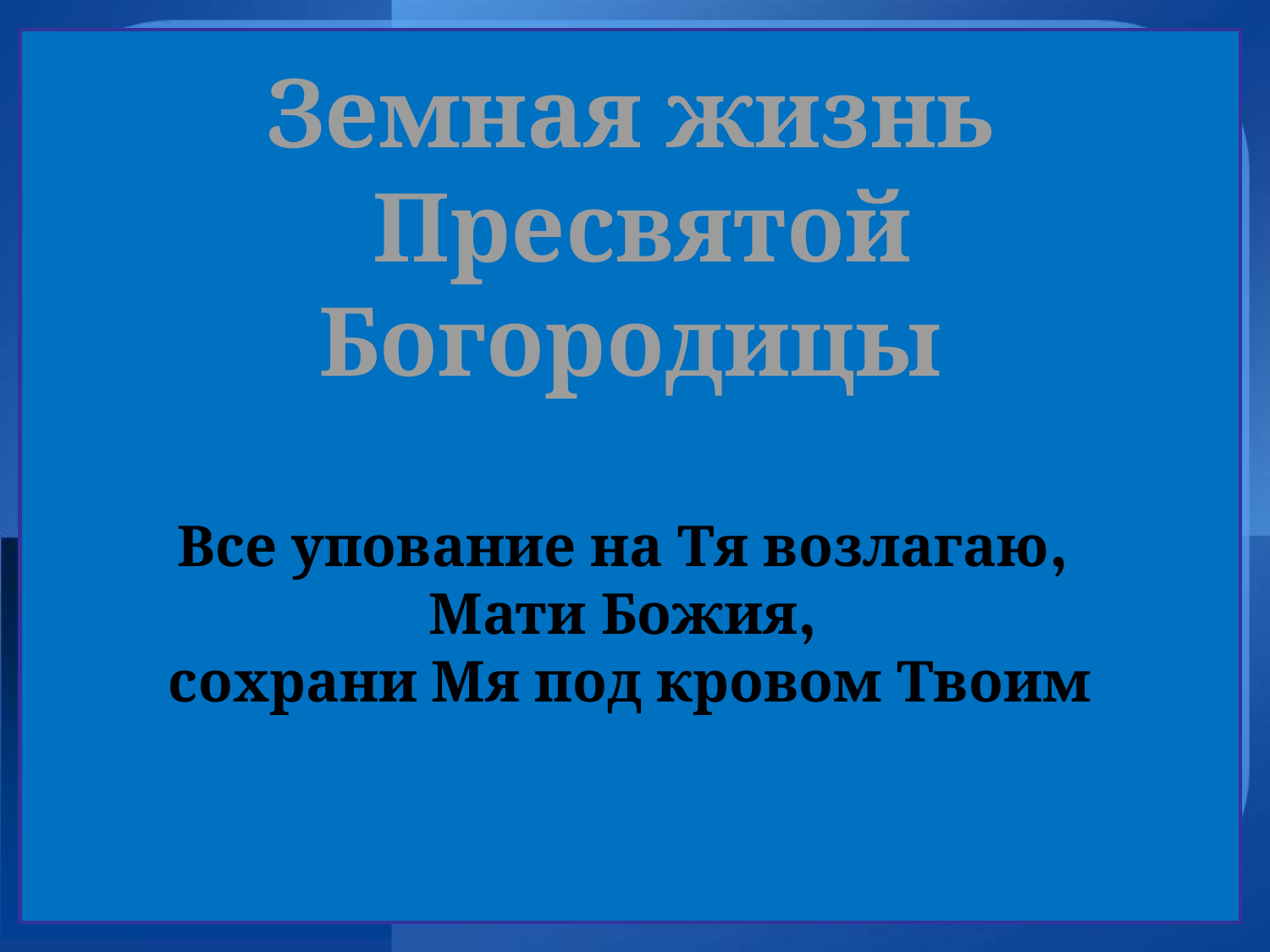

# Земная жизнь Пресвятой Богородицы Все упование на Тя возлагаю, Мати Божия, сохрани Мя под кровом Твоим